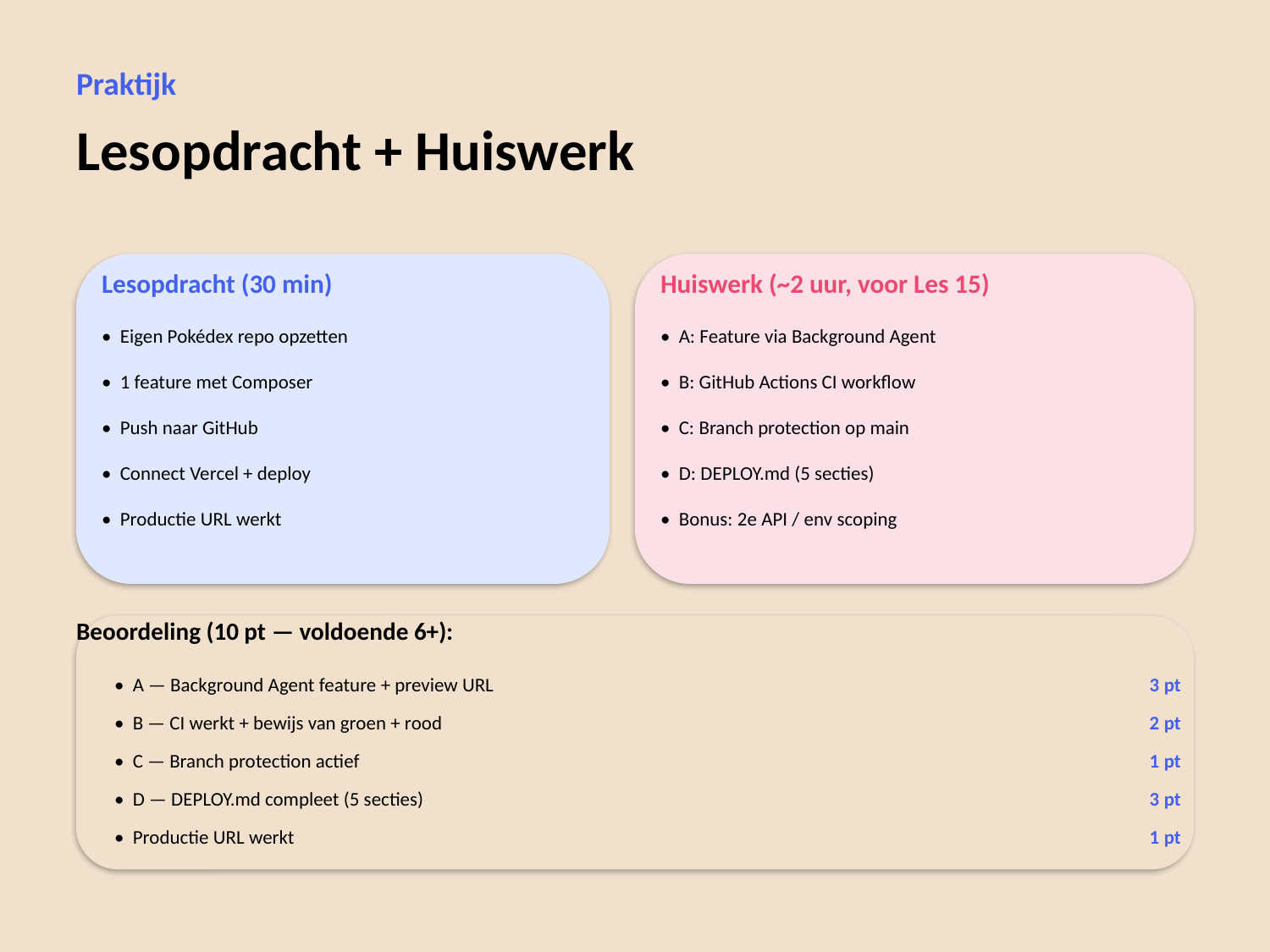

Praktijk
Lesopdracht + Huiswerk

Lesopdracht (30 min)
Huiswerk (~2 uur, voor Les 15)
•  Eigen Pokédex repo opzetten
•  A: Feature via Background Agent
•  1 feature met Composer
•  B: GitHub Actions CI workflow
•  Push naar GitHub
•  C: Branch protection op main
•  Connect Vercel + deploy
•  D: DEPLOY.md (5 secties)
•  Productie URL werkt
•  Bonus: 2e API / env scoping

Beoordeling (10 pt — voldoende 6+):
•  A — Background Agent feature + preview URL
3 pt
•  B — CI werkt + bewijs van groen + rood
2 pt
•  C — Branch protection actief
1 pt
•  D — DEPLOY.md compleet (5 secties)
3 pt
•  Productie URL werkt
1 pt